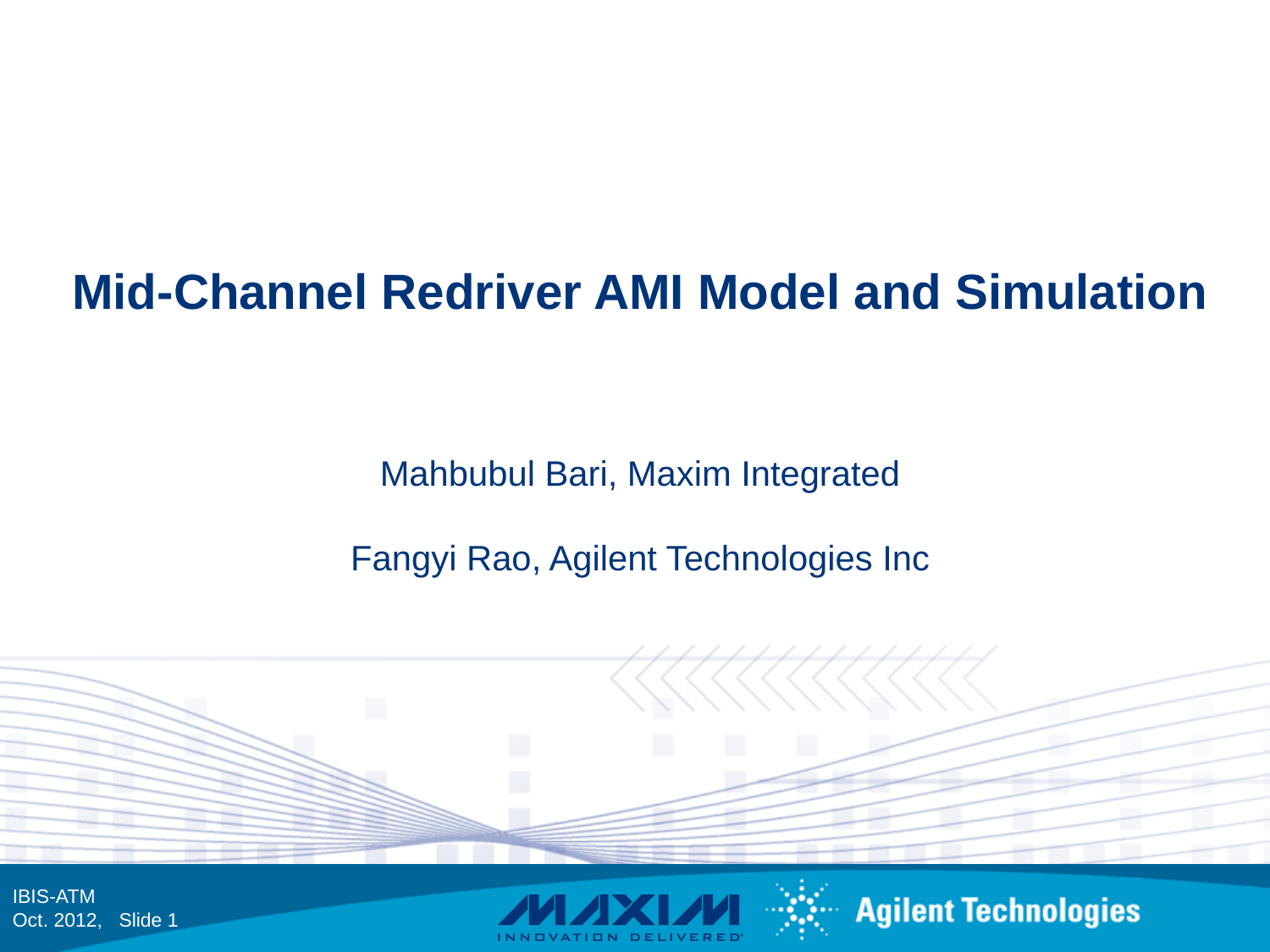

Mid-Channel Redriver AMI Model and Simulation
Mahbubul Bari, Maxim Integrated

Fangyi Rao, Agilent Technologies Inc